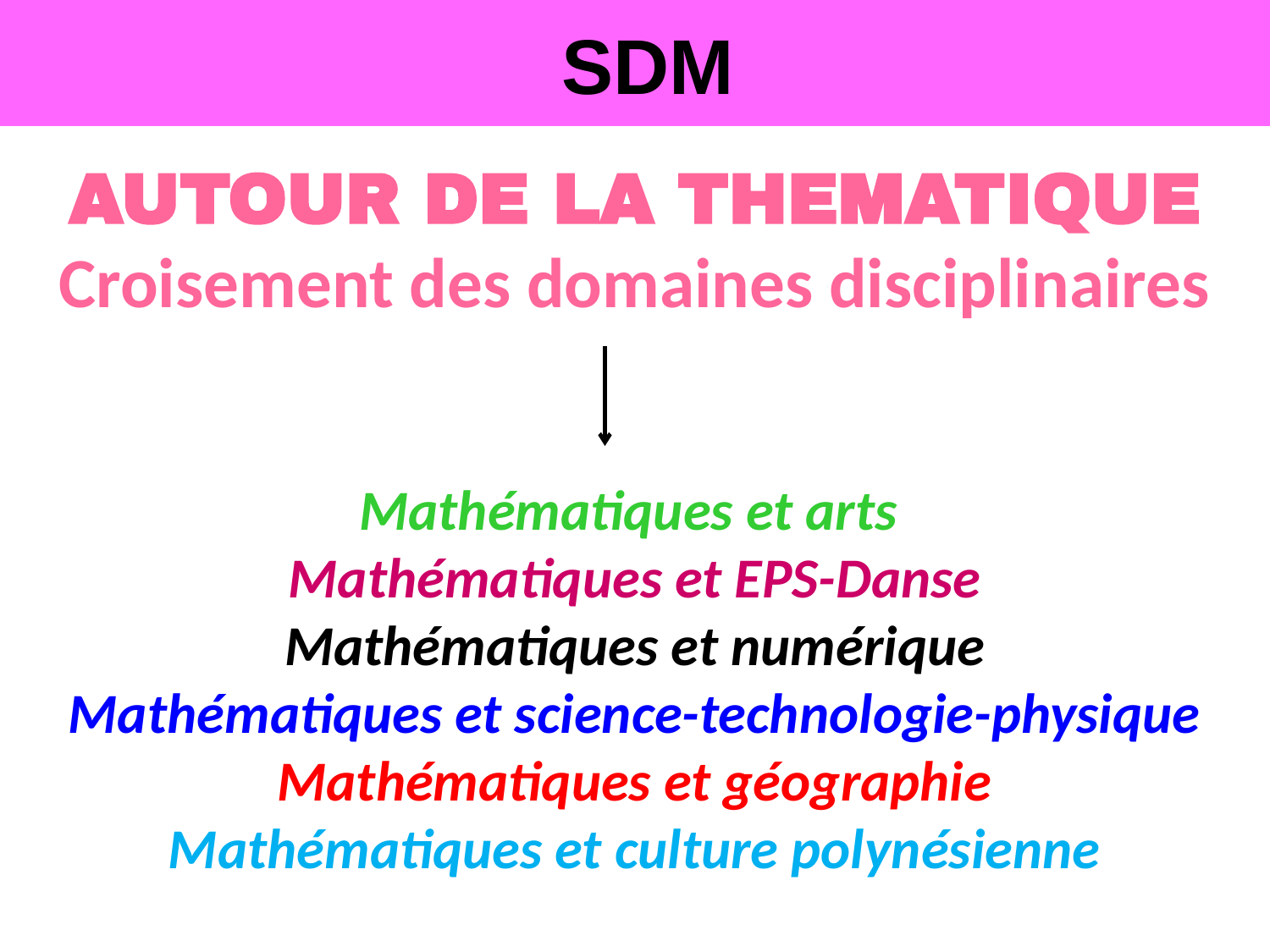

# SDM
AUTOUR DE LA THEMATIQUE
Croisement des domaines disciplinaires

Mathématiques et arts
Mathématiques et EPS-Danse
Mathématiques et numérique
Mathématiques et science-technologie-physique
Mathématiques et géographie
Mathématiques et culture polynésienne